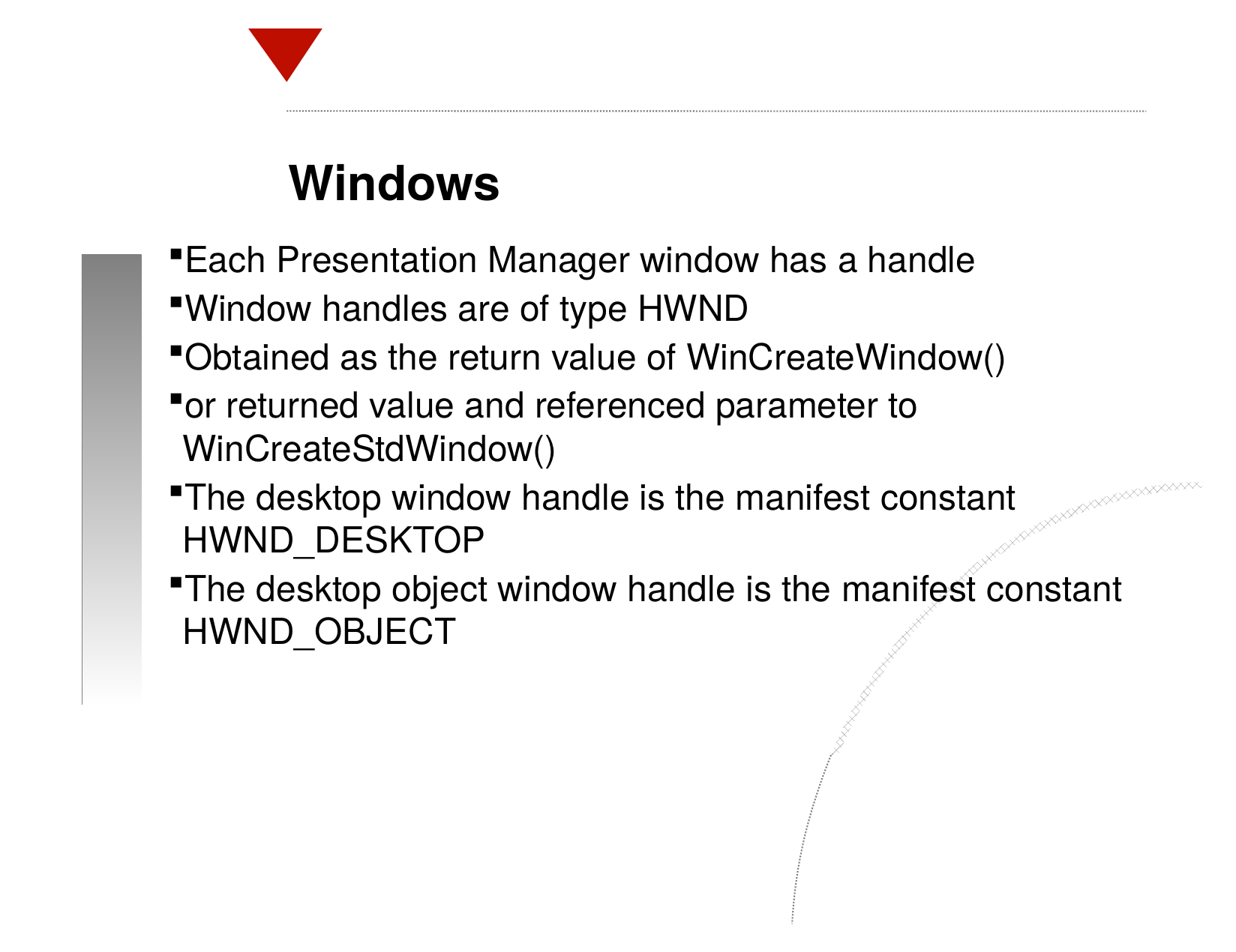

Windows
Each Presentation Manager window has a handle
Window handles are of type HWND
Obtained as the return value of WinCreateWindow()
or returned value and referenced parameter to WinCreateStdWindow()
The desktop window handle is the manifest constant HWND_DESKTOP
The desktop object window handle is the manifest constant HWND_OBJECT